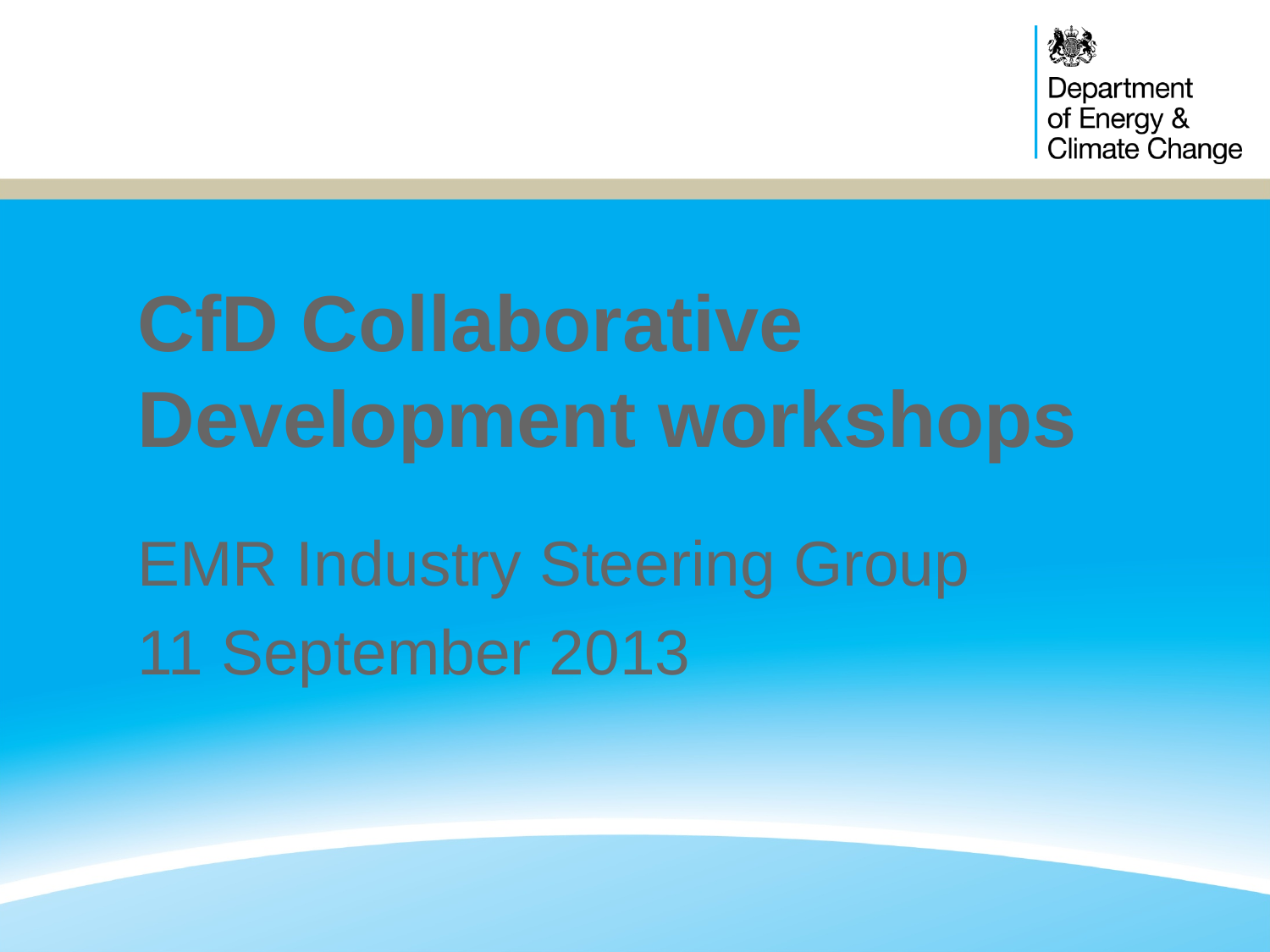

# CfD Collaborative Development workshops
EMR Industry Steering Group
11 September 2013